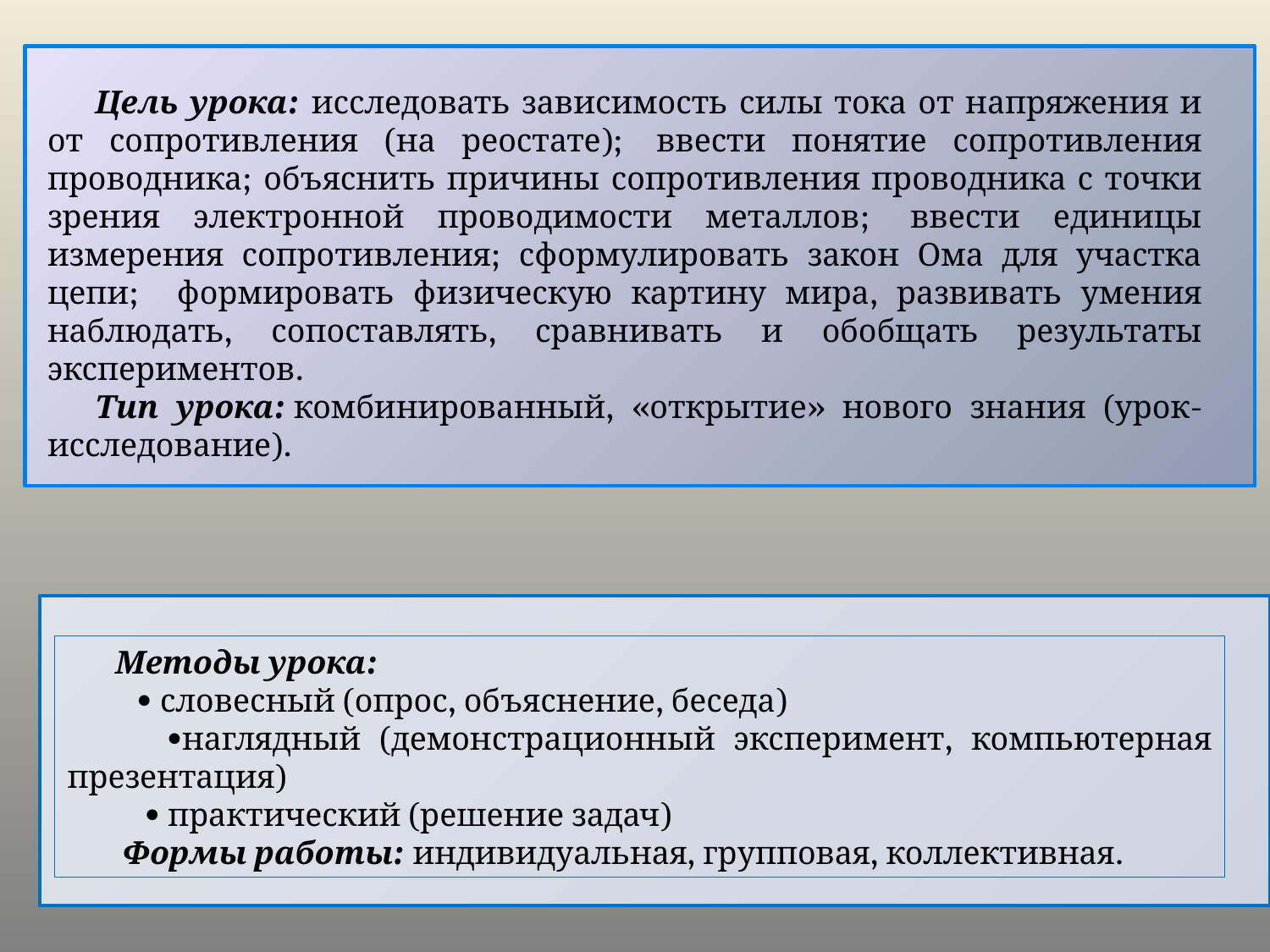

Цель урока: исследовать зависимость силы тока от напряжения и от сопротивления (на реостате);  ввести понятие сопротивления проводника; объяснить причины сопротивления проводника с точки зрения электронной проводимости металлов;  ввести единицы измерения сопротивления; сформулировать закон Ома для участка цепи;  формировать физическую картину мира, развивать умения наблюдать, сопоставлять, сравнивать и обобщать результаты экспериментов.
Тип урока: комбинированный, «открытие» нового знания (урок-исследование).

Методы урока:
  • словесный (опрос, объяснение, беседа)
  •наглядный (демонстрационный эксперимент, компьютерная презентация)
  • практический (решение задач)
 Формы работы: индивидуальная, групповая, коллективная.